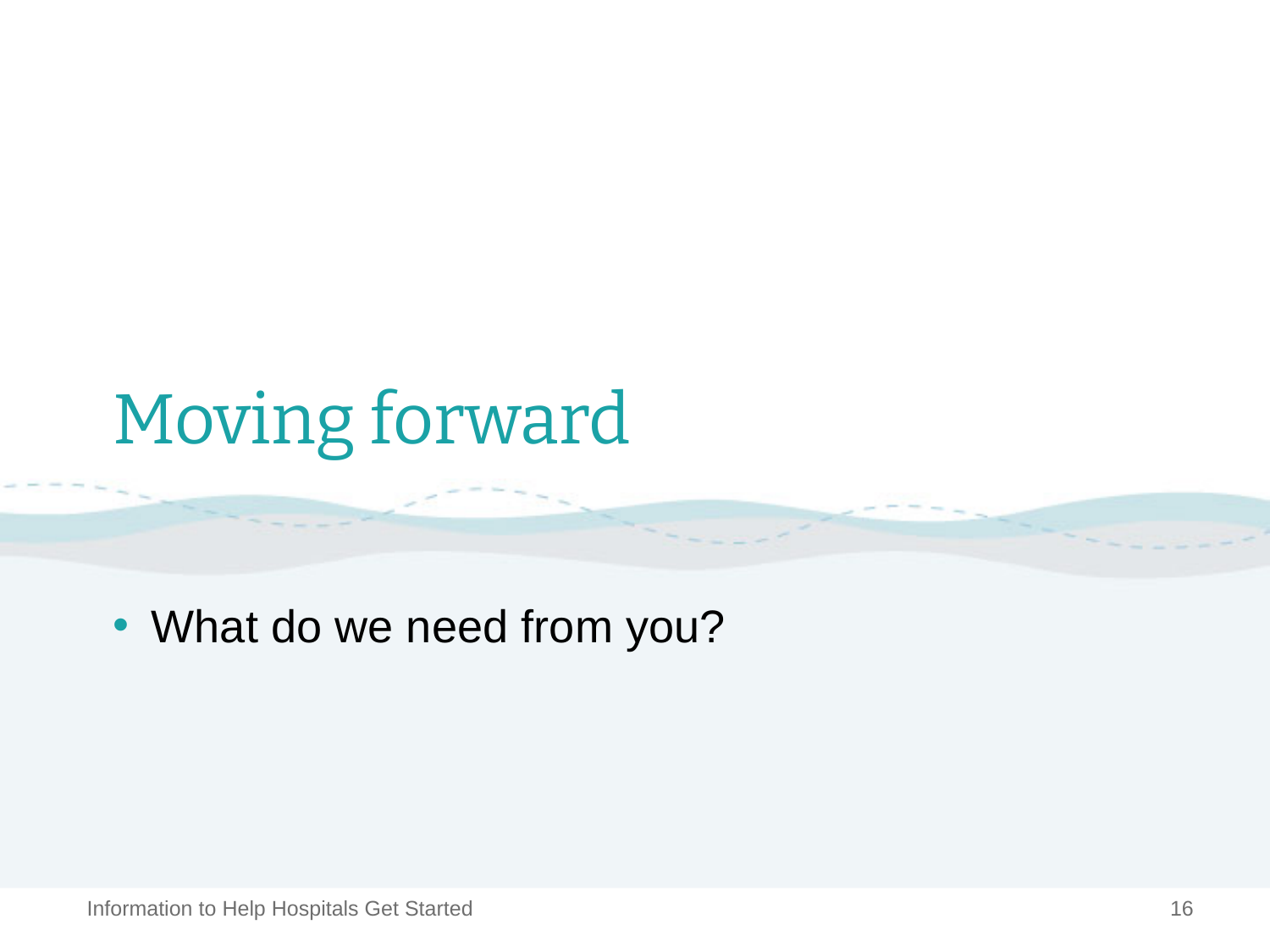

# Moving forward
What do we need from you?
Information to Help Hospitals Get Started
16